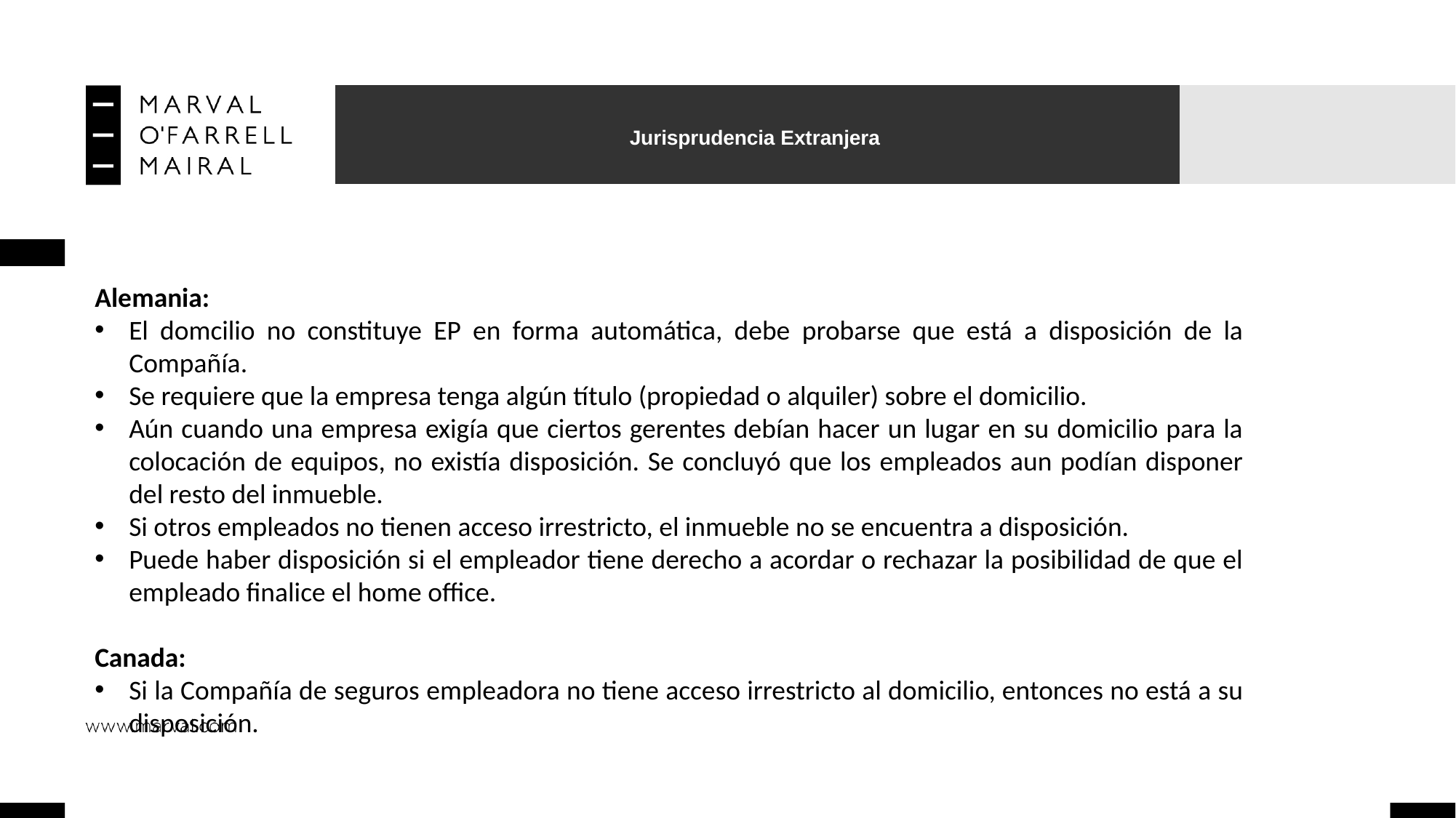

# Jurisprudencia Extranjera
Alemania:
El domcilio no constituye EP en forma automática, debe probarse que está a disposición de la Compañía.
Se requiere que la empresa tenga algún título (propiedad o alquiler) sobre el domicilio.
Aún cuando una empresa exigía que ciertos gerentes debían hacer un lugar en su domicilio para la colocación de equipos, no existía disposición. Se concluyó que los empleados aun podían disponer del resto del inmueble.
Si otros empleados no tienen acceso irrestricto, el inmueble no se encuentra a disposición.
Puede haber disposición si el empleador tiene derecho a acordar o rechazar la posibilidad de que el empleado finalice el home office.

Canada:
Si la Compañía de seguros empleadora no tiene acceso irrestricto al domicilio, entonces no está a su disposición.